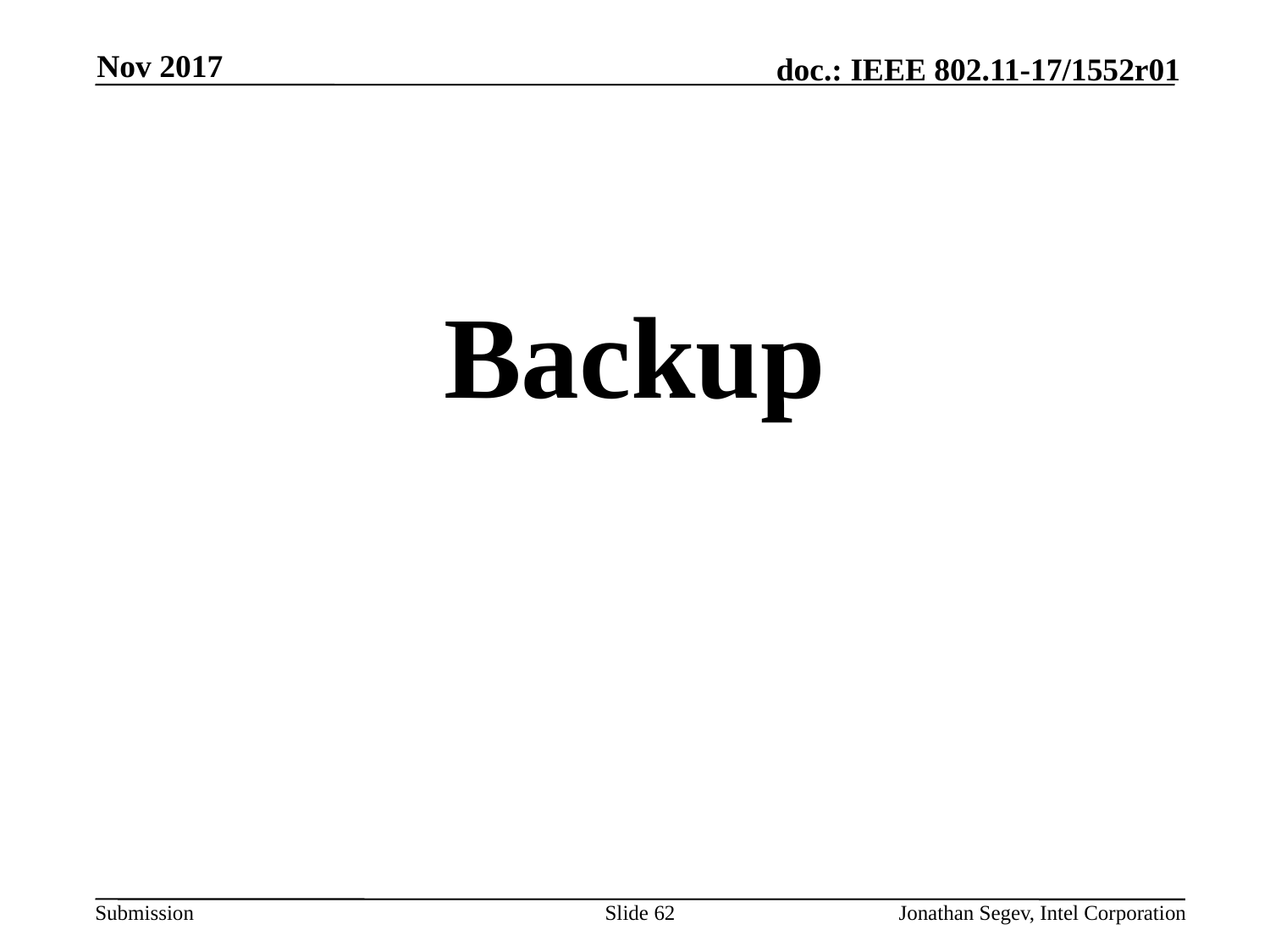

Nov 2017
#
Backup
Slide 62
Jonathan Segev, Intel Corporation